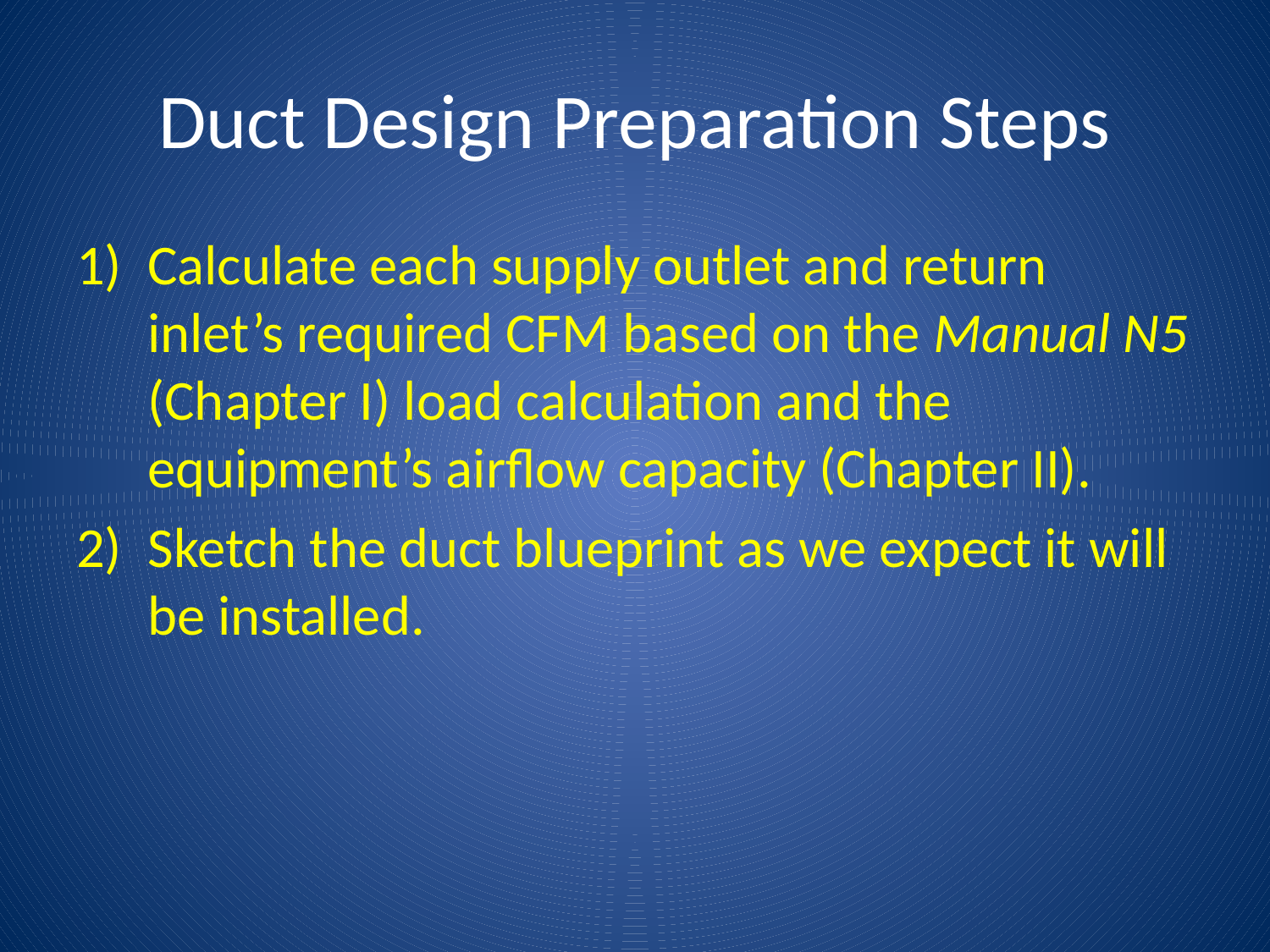

# Duct Design Preparation Steps
Calculate each supply outlet and return inlet’s required CFM based on the Manual N5 (Chapter I) load calculation and the equipment’s airflow capacity (Chapter II).
Sketch the duct blueprint as we expect it will be installed.